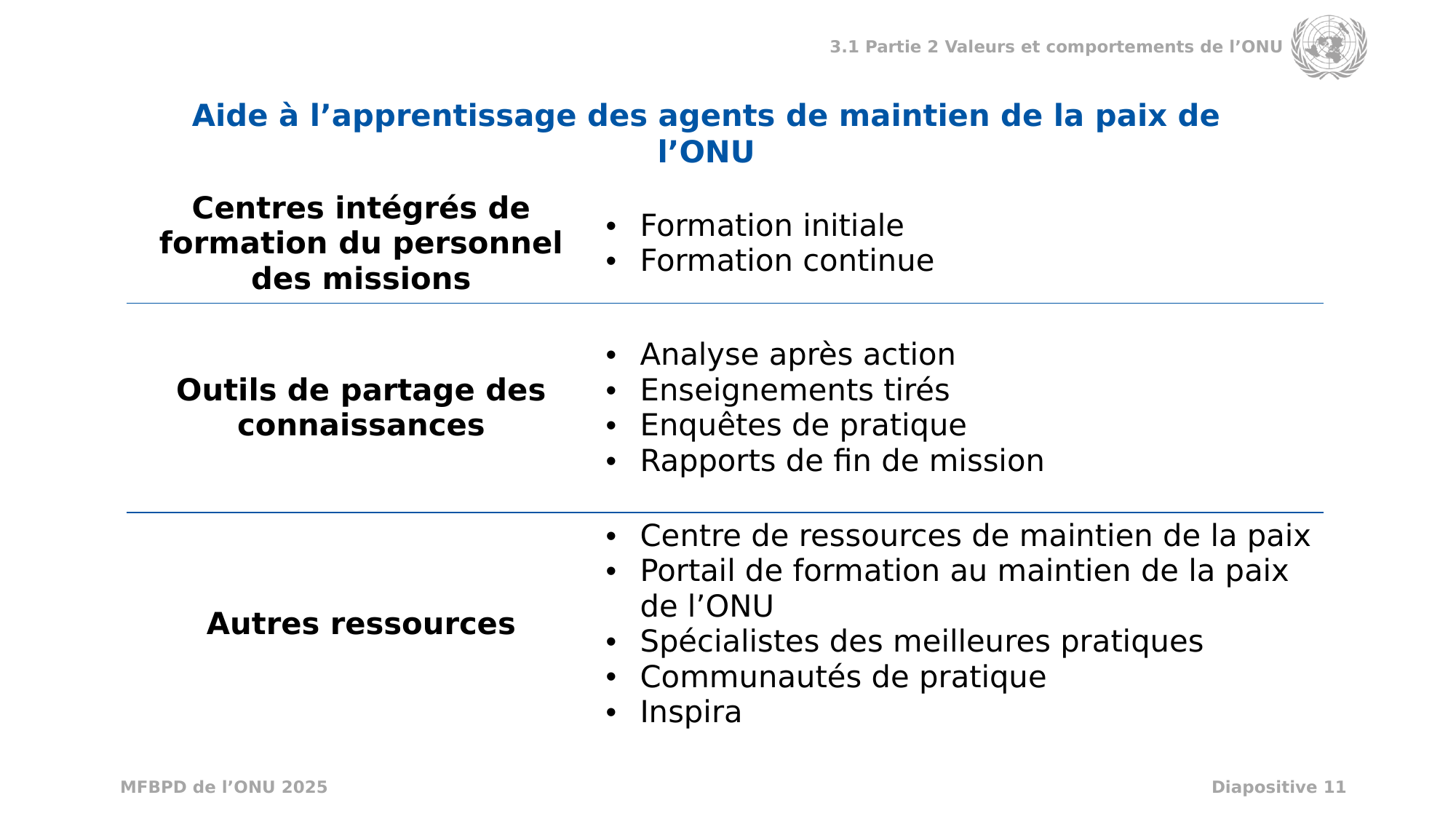

Aide à l’apprentissage des agents de maintien de la paix de l’ONU
| Centres intégrés de formation du personnel des missions | Formation initiale Formation continue |
| --- | --- |
| Outils de partage des connaissances | Analyse après action Enseignements tirés Enquêtes de pratique Rapports de fin de mission |
| Autres ressources | Centre de ressources de maintien de la paix Portail de formation au maintien de la paix de l’ONU Spécialistes des meilleures pratiques Communautés de pratique Inspira |